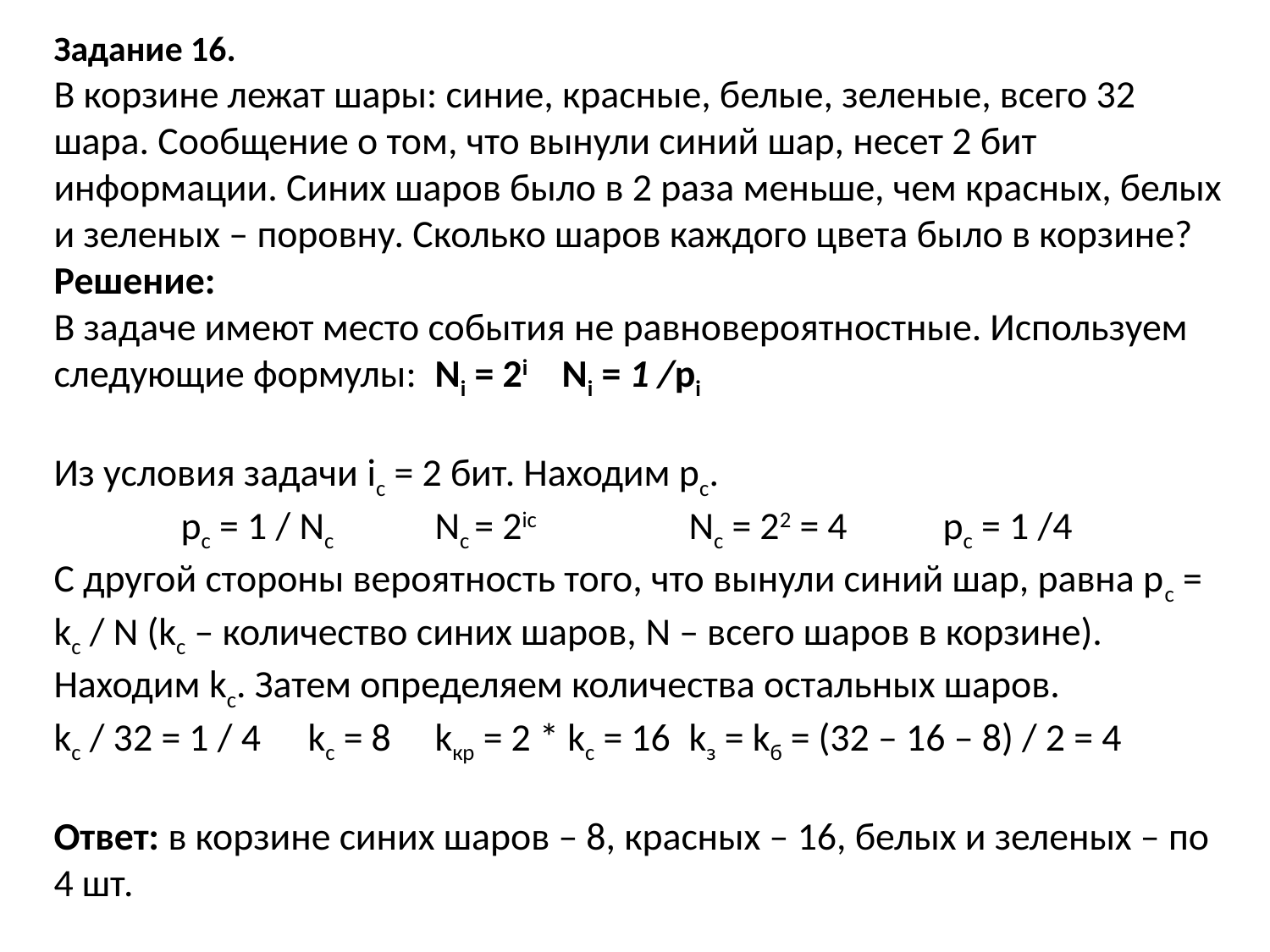

Задание 16.
В корзине лежат шары: синие, красные, белые, зеленые, всего 32 шара. Сообщение о том, что вынули синий шар, несет 2 бит информации. Синих шаров было в 2 раза меньше, чем красных, белых и зеленых – поровну. Сколько шаров каждого цвета было в корзине?
Решение:
В задаче имеют место события не равновероятностные. Используем следующие формулы: 	Ni = 2i 	Ni = 1 /pi
Из условия задачи ic = 2 бит. Находим рc.
	рc = 1 / Nc	Nc = 2ic		Nc = 22 = 4	рc = 1 /4
С другой стороны вероятность того, что вынули синий шар, равна рc = kc / N (kc – количество синих шаров, N – всего шаров в корзине).
Находим kc. Затем определяем количества остальных шаров.
kc / 32 = 1 / 4  	kc = 8 	kкр = 2 * kc = 16	kз = kб = (32 – 16 – 8) / 2 = 4

Ответ: в корзине синих шаров – 8, красных – 16, белых и зеленых – по 4 шт.